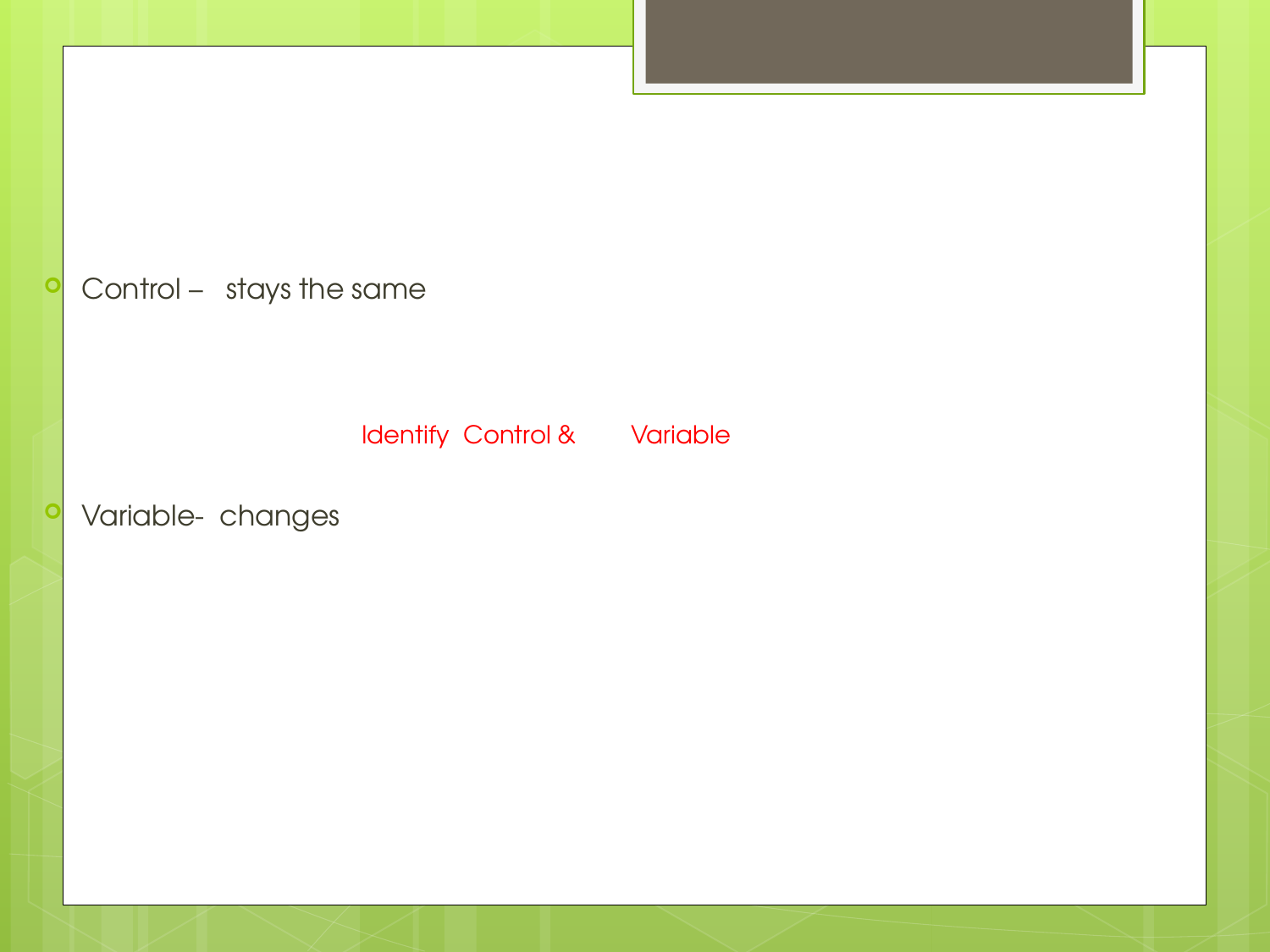

# Identify  Control &        Variable
Control –   stays the same

Variable-  changes